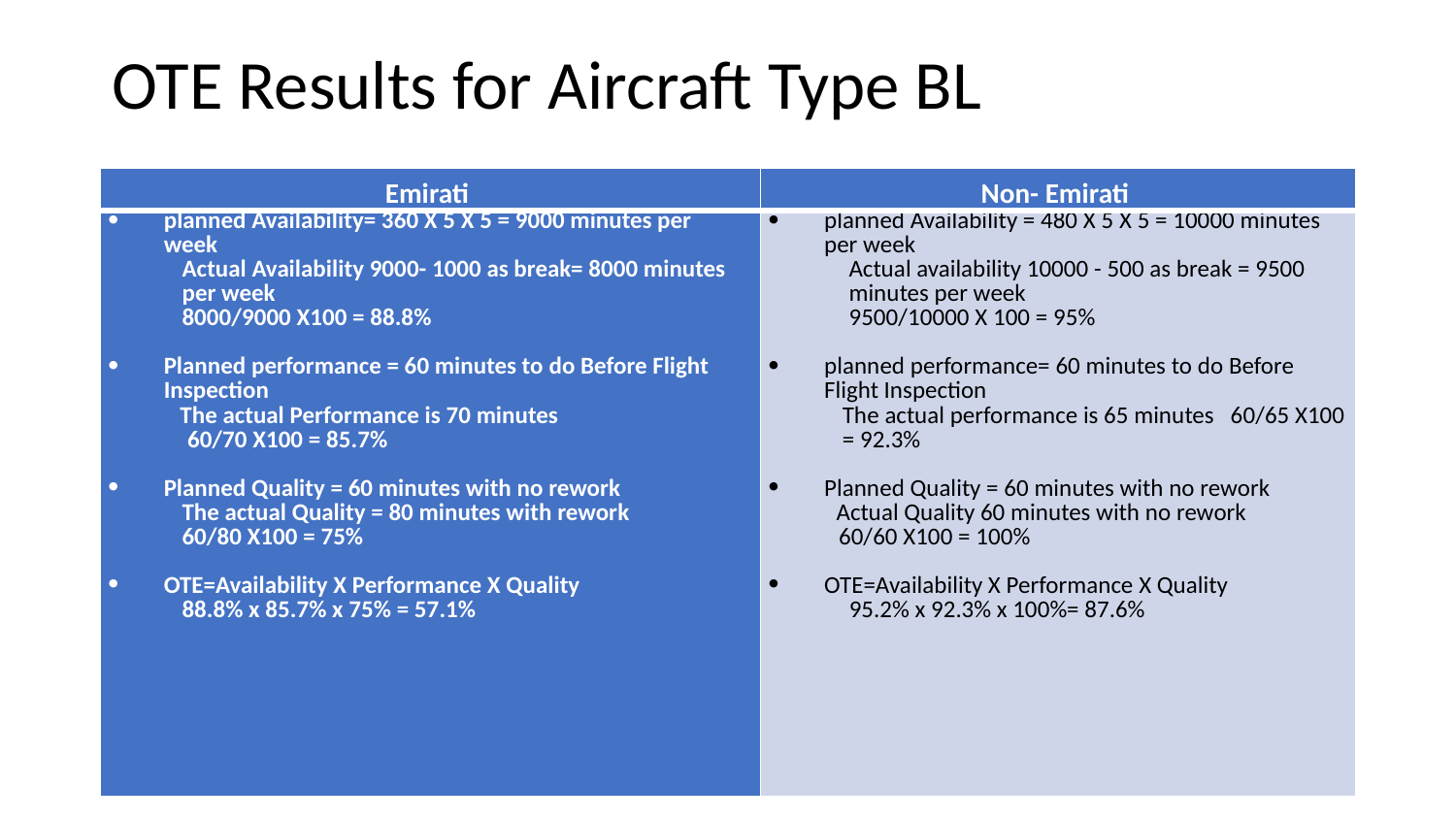

# OTE Results for Aircraft Type BL
| Emirati | Non- Emirati |
| --- | --- |
| planned Availability= 360 X 5 X 5 = 9000 minutes per week Actual Availability 9000- 1000 as break= 8000 minutes per week 8000/9000 X100 = 88.8%   Planned performance = 60 minutes to do Before Flight Inspection The actual Performance is 70 minutes 60/70 X100 = 85.7%   Planned Quality = 60 minutes with no rework The actual Quality = 80 minutes with rework 60/80 X100 = 75%   OTE=Availability X Performance X Quality 88.8% x 85.7% x 75% = 57.1% | planned Availability = 480 X 5 X 5 = 10000 minutes per week Actual availability 10000 - 500 as break = 9500 minutes per week 9500/10000 X 100 = 95%   planned performance= 60 minutes to do Before Flight Inspection The actual performance is 65 minutes 60/65 X100 = 92.3%   Planned Quality = 60 minutes with no rework Actual Quality 60 minutes with no rework 60/60 X100 = 100%   OTE=Availability X Performance X Quality 95.2% x 92.3% x 100%= 87.6% |